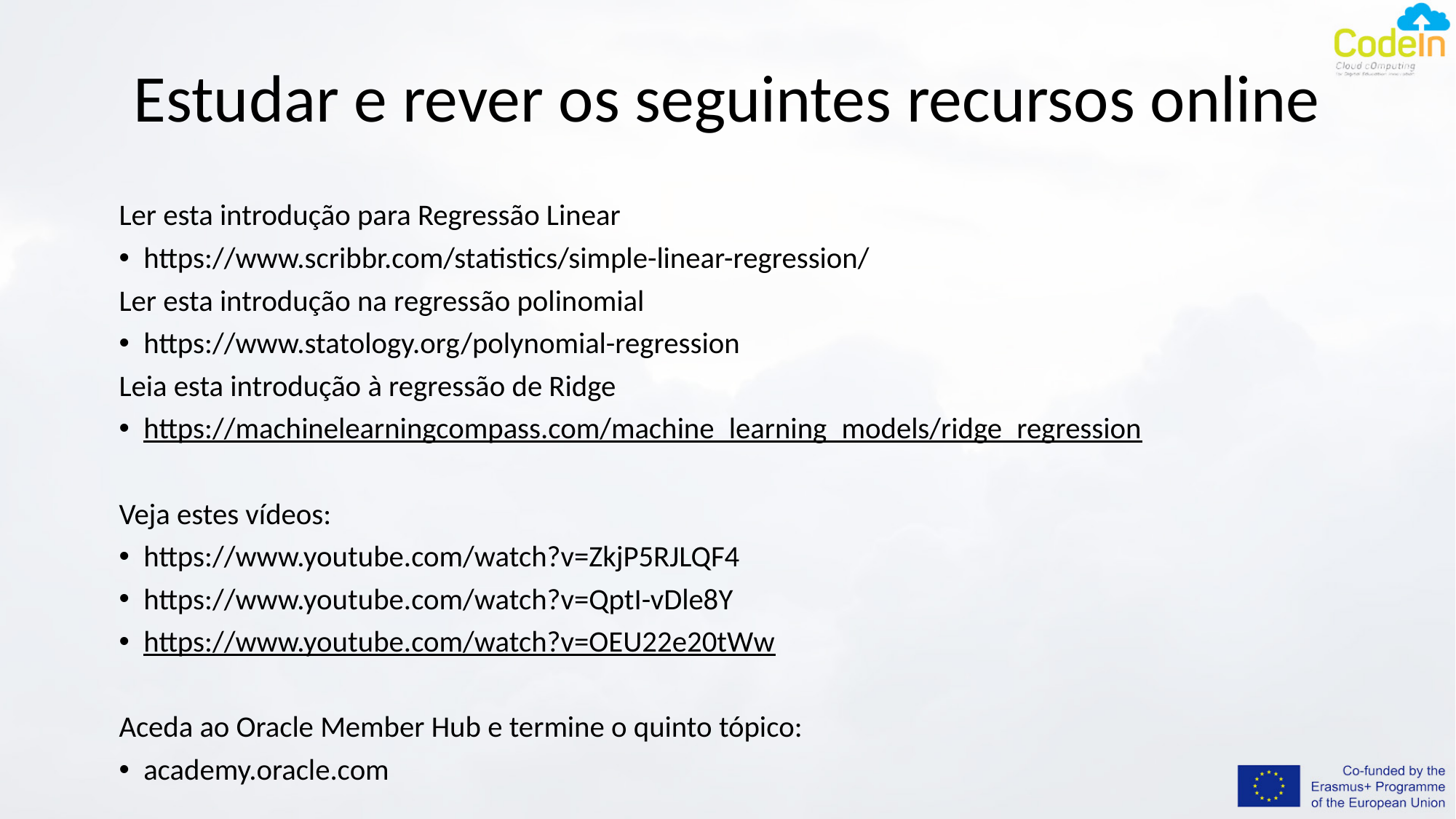

# Estudar e rever os seguintes recursos online
Ler esta introdução para Regressão Linear
https://www.scribbr.com/statistics/simple-linear-regression/
Ler esta introdução na regressão polinomial
https://www.statology.org/polynomial-regression
Leia esta introdução à regressão de Ridge
https://machinelearningcompass.com/machine_learning_models/ridge_regression

Veja estes vídeos:
https://www.youtube.com/watch?v=ZkjP5RJLQF4
https://www.youtube.com/watch?v=QptI-vDle8Y
https://www.youtube.com/watch?v=OEU22e20tWw

Aceda ao Oracle Member Hub e termine o quinto tópico:
academy.oracle.com